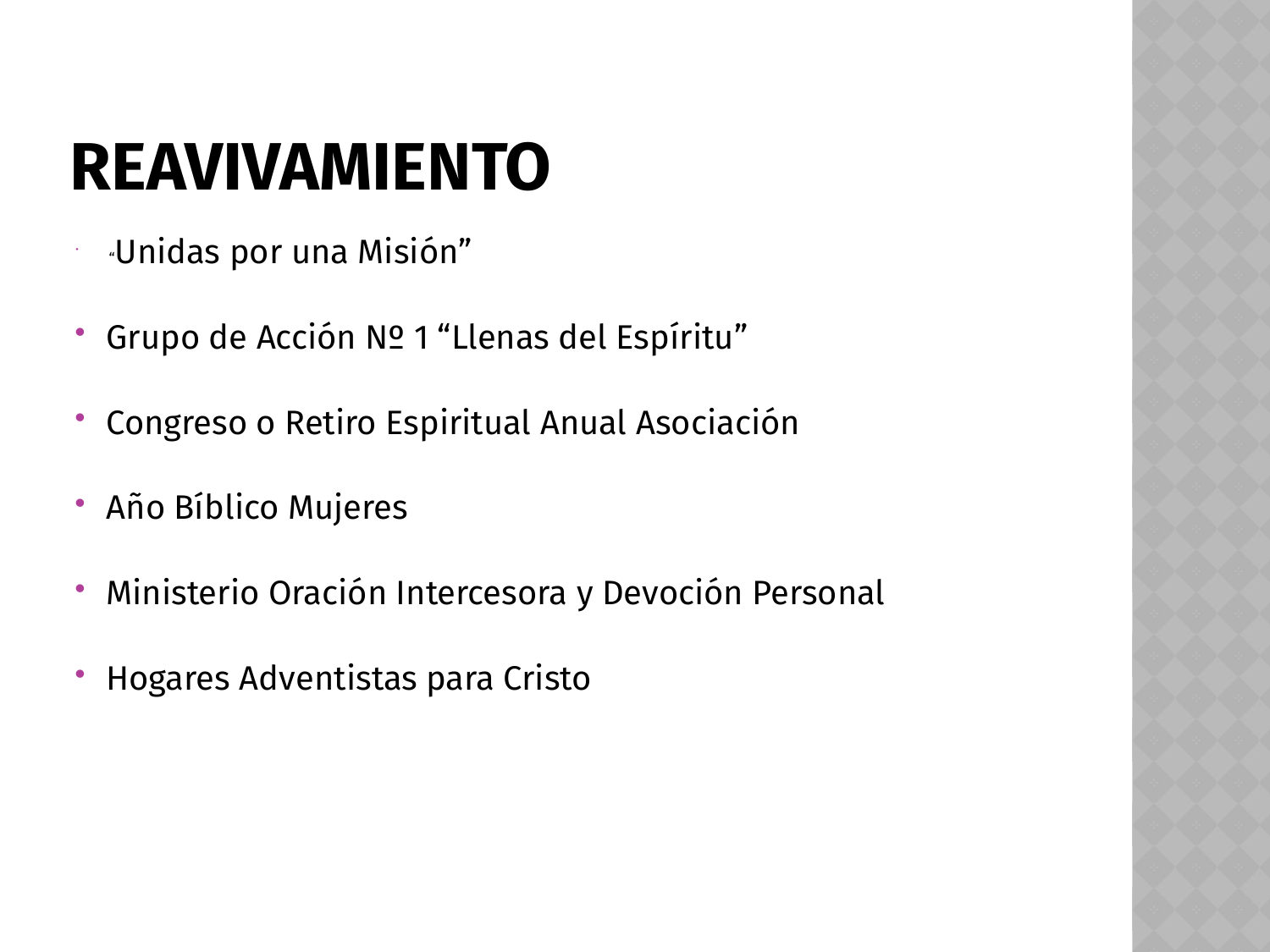

# Reavivamiento
 “Unidas por una Misión”

Grupo de Acción Nº 1 “Llenas del Espíritu”

Congreso o Retiro Espiritual Anual Asociación

Año Bíblico Mujeres

Ministerio Oración Intercesora y Devoción Personal

Hogares Adventistas para Cristo